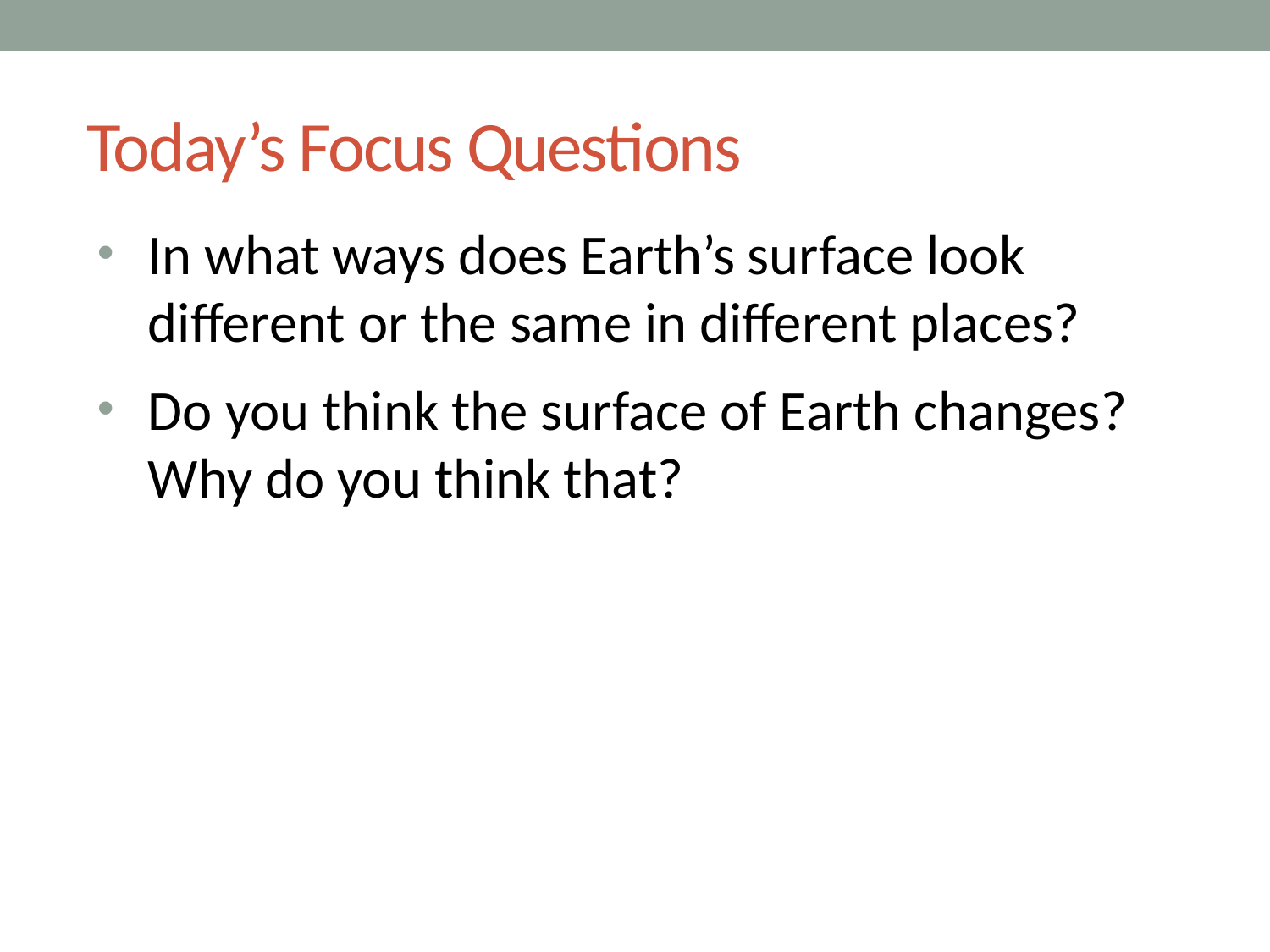

# Today’s Focus Questions
In what ways does Earth’s surface look different or the same in different places?
Do you think the surface of Earth changes? Why do you think that?